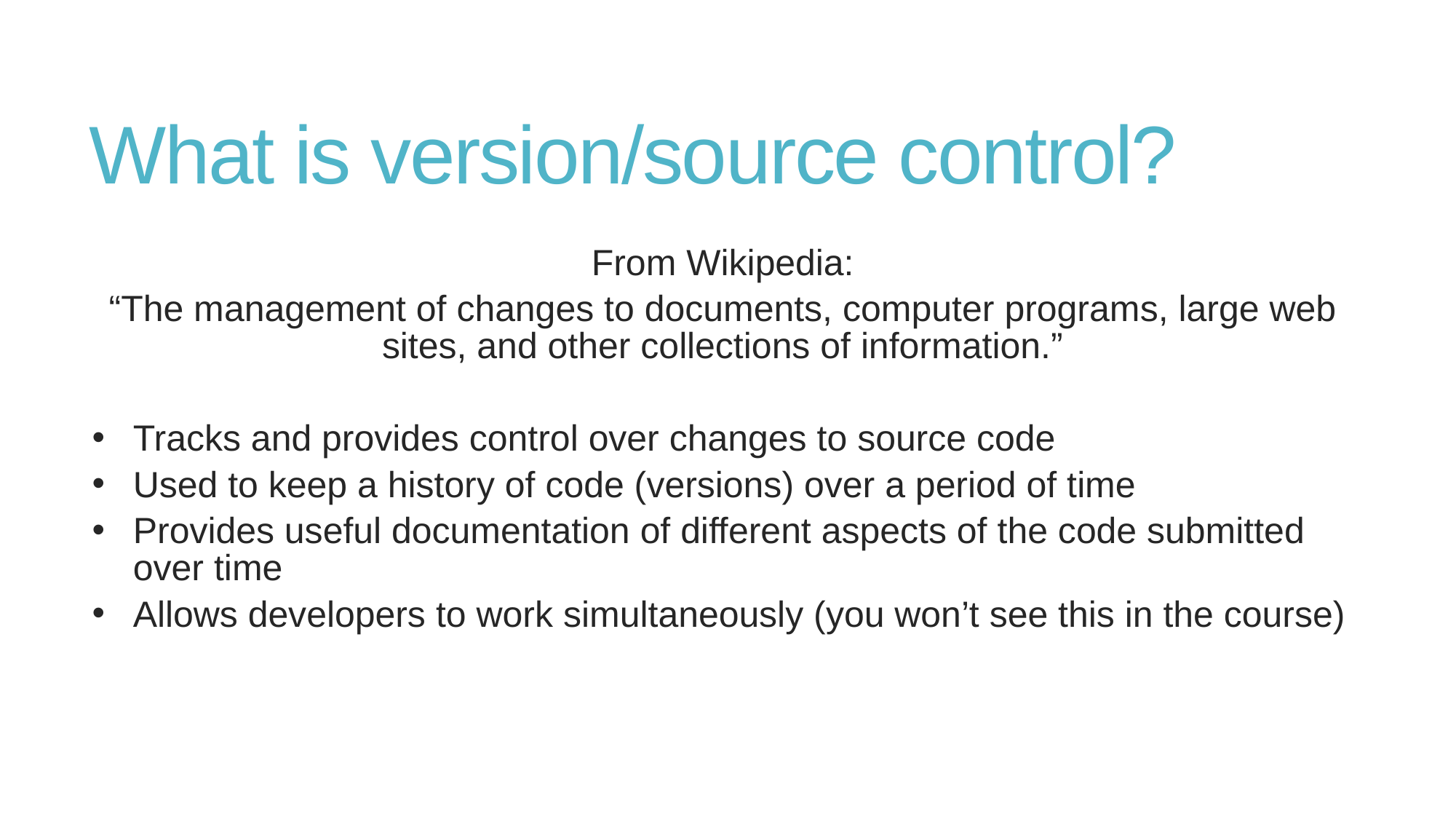

# What is version/source control?
From Wikipedia:
“The management of changes to documents, computer programs, large web sites, and other collections of information.”

Tracks and provides control over changes to source code
Used to keep a history of code (versions) over a period of time
Provides useful documentation of different aspects of the code submitted over time
Allows developers to work simultaneously (you won’t see this in the course)